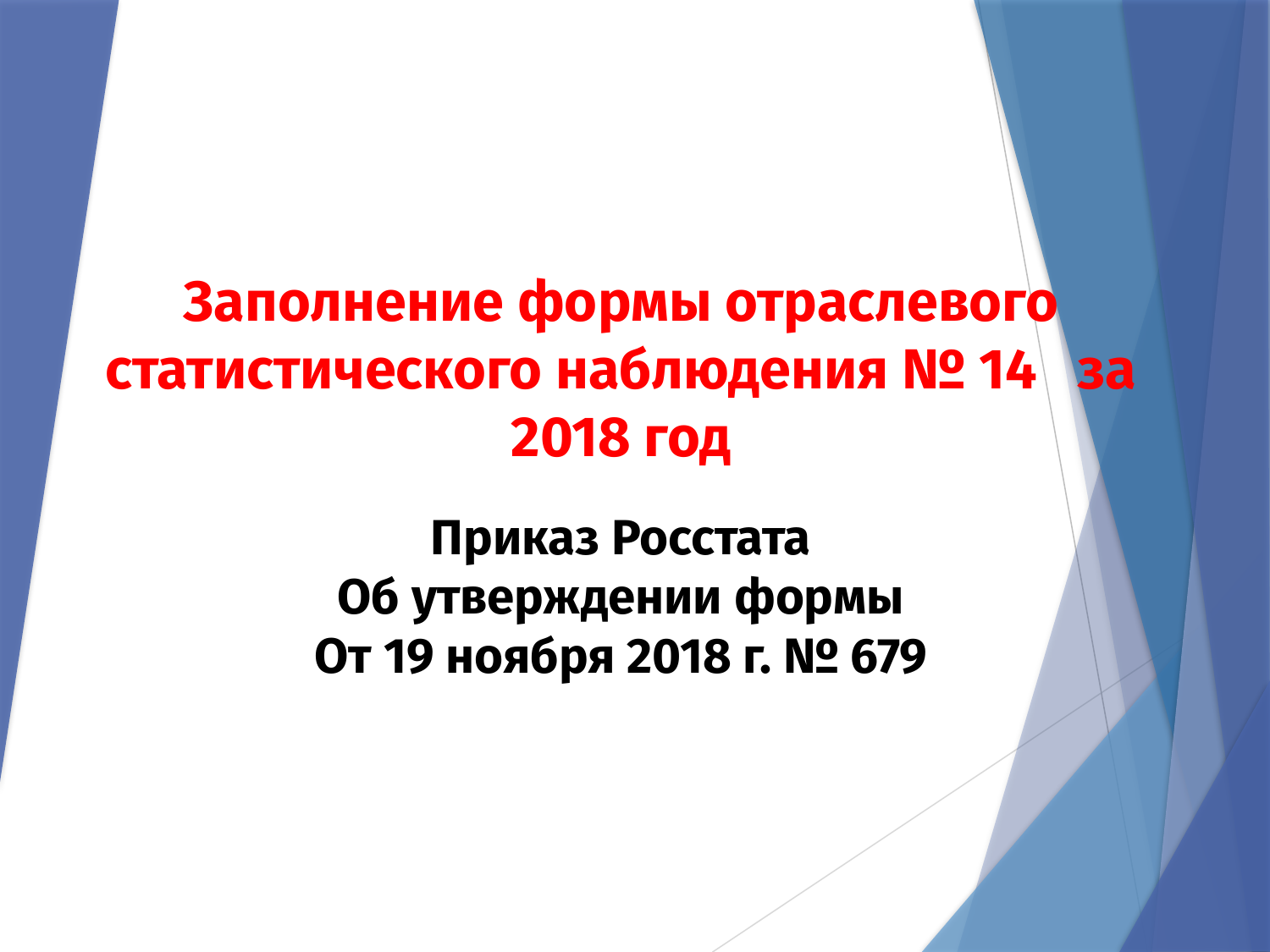

#

Заполнение формы отраслевого статистического наблюдения № 14   за 2018 год

Приказ Росстата
Об утверждении формы
От 19 ноября 2018 г. № 679